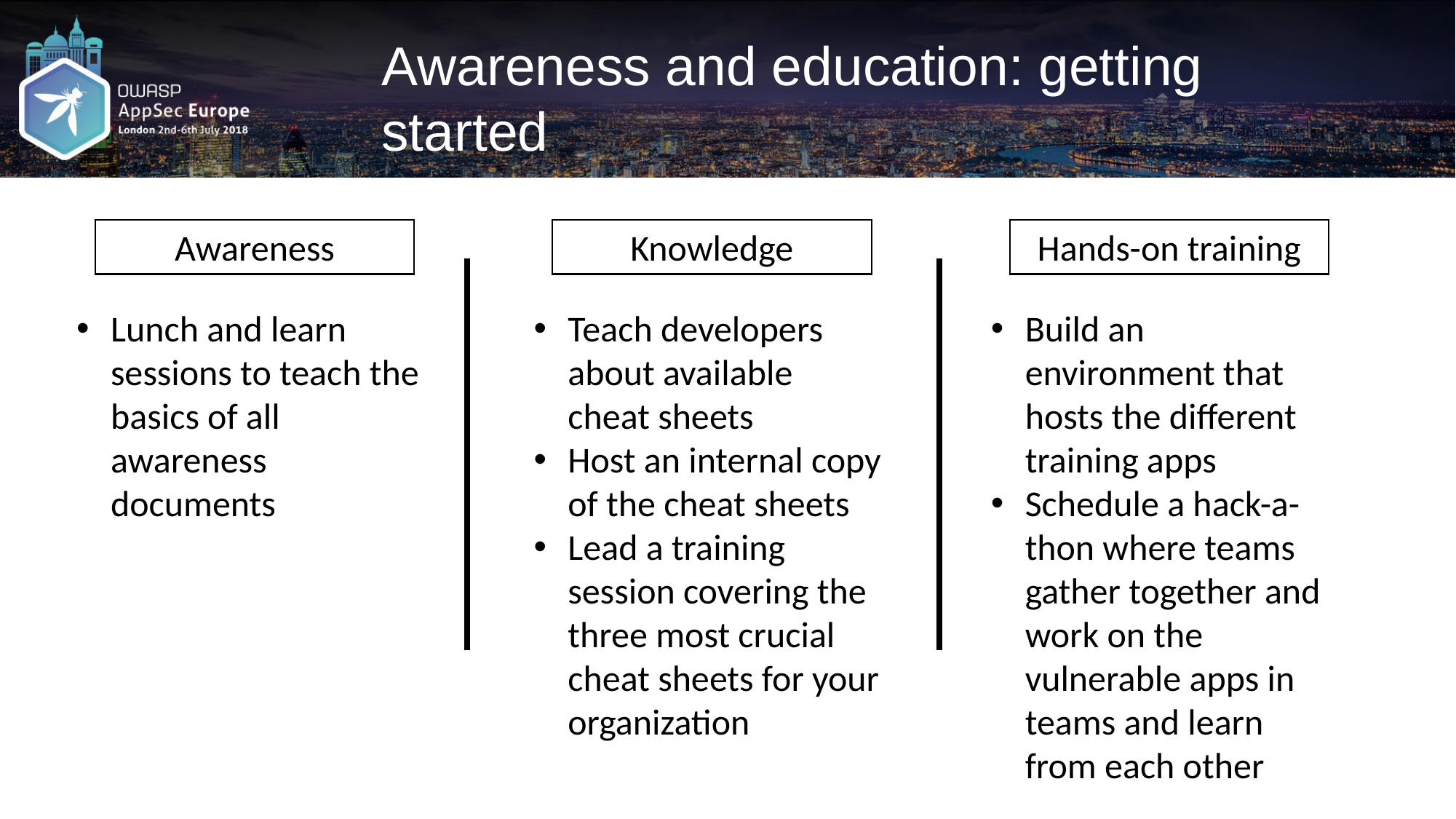

Awareness and education: getting started
Awareness
Knowledge
Hands-on training
Lunch and learn sessions to teach the basics of all awareness documents

Teach developers about available cheat sheets
Host an internal copy of the cheat sheets
Lead a training session covering the three most crucial cheat sheets for your organization
Build an environment that hosts the different training apps
Schedule a hack-a-thon where teams gather together and work on the vulnerable apps in teams and learn from each other